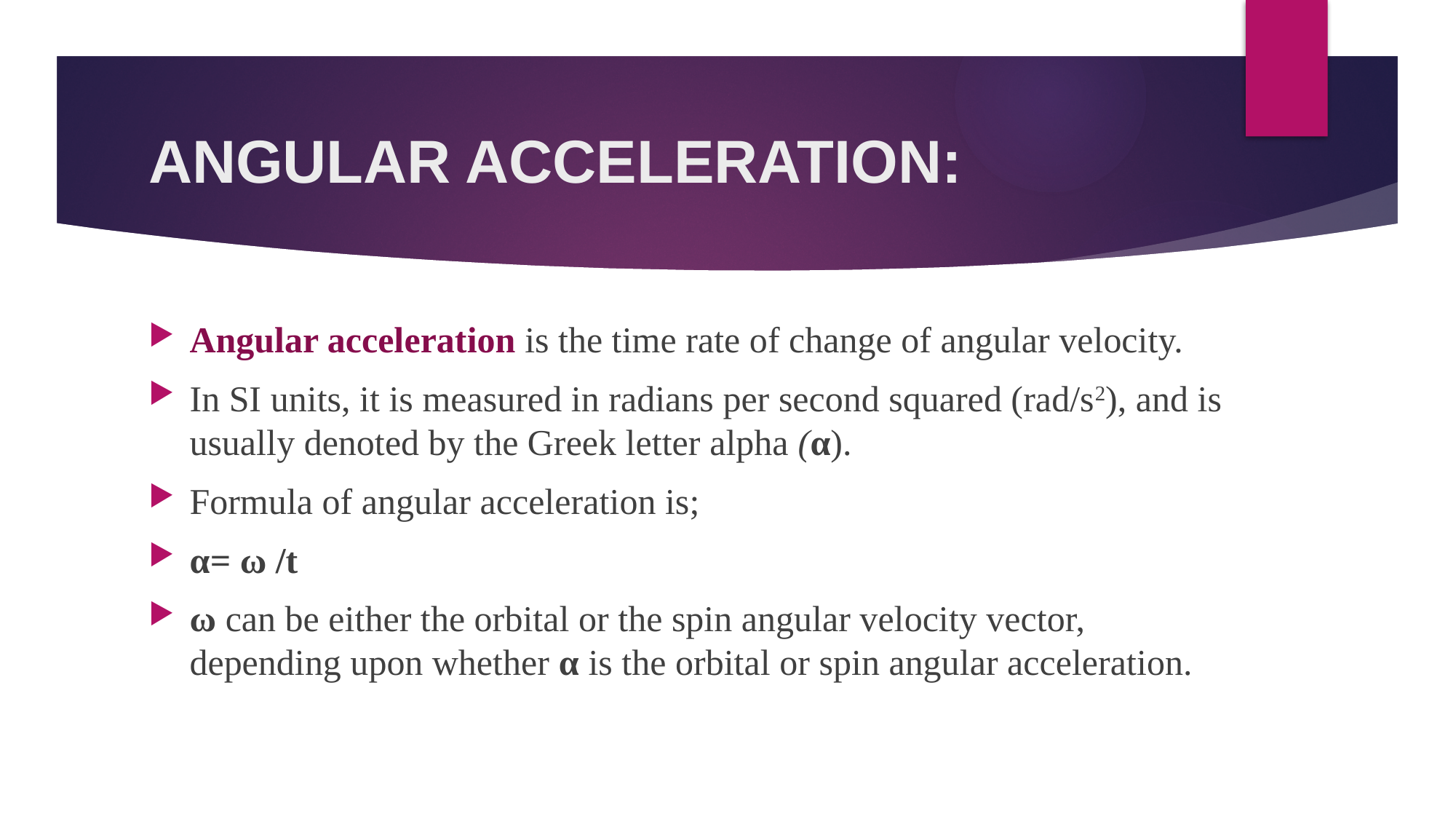

# ANGULAR ACCELERATION:
Angular acceleration is the time rate of change of angular velocity.
In SI units, it is measured in radians per second squared (rad/s2), and is usually denoted by the Greek letter alpha (α).
Formula of angular acceleration is;
α= ω /t
ω can be either the orbital or the spin angular velocity vector, depending upon whether α is the orbital or spin angular acceleration.